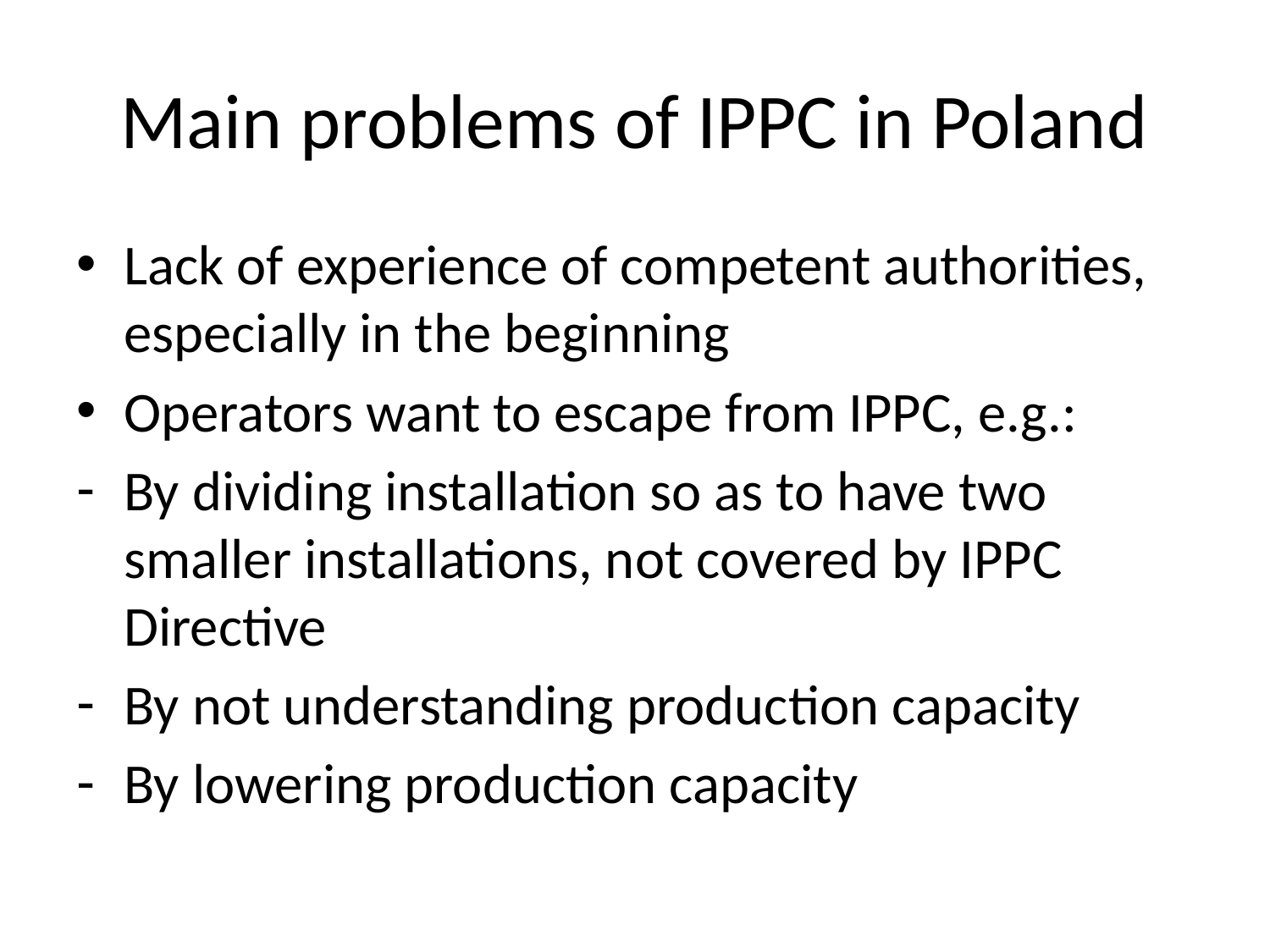

# Main problems of IPPC in Poland
Lack of experience of competent authorities, especially in the beginning
Operators want to escape from IPPC, e.g.:
By dividing installation so as to have two smaller installations, not covered by IPPC Directive
By not understanding production capacity
By lowering production capacity